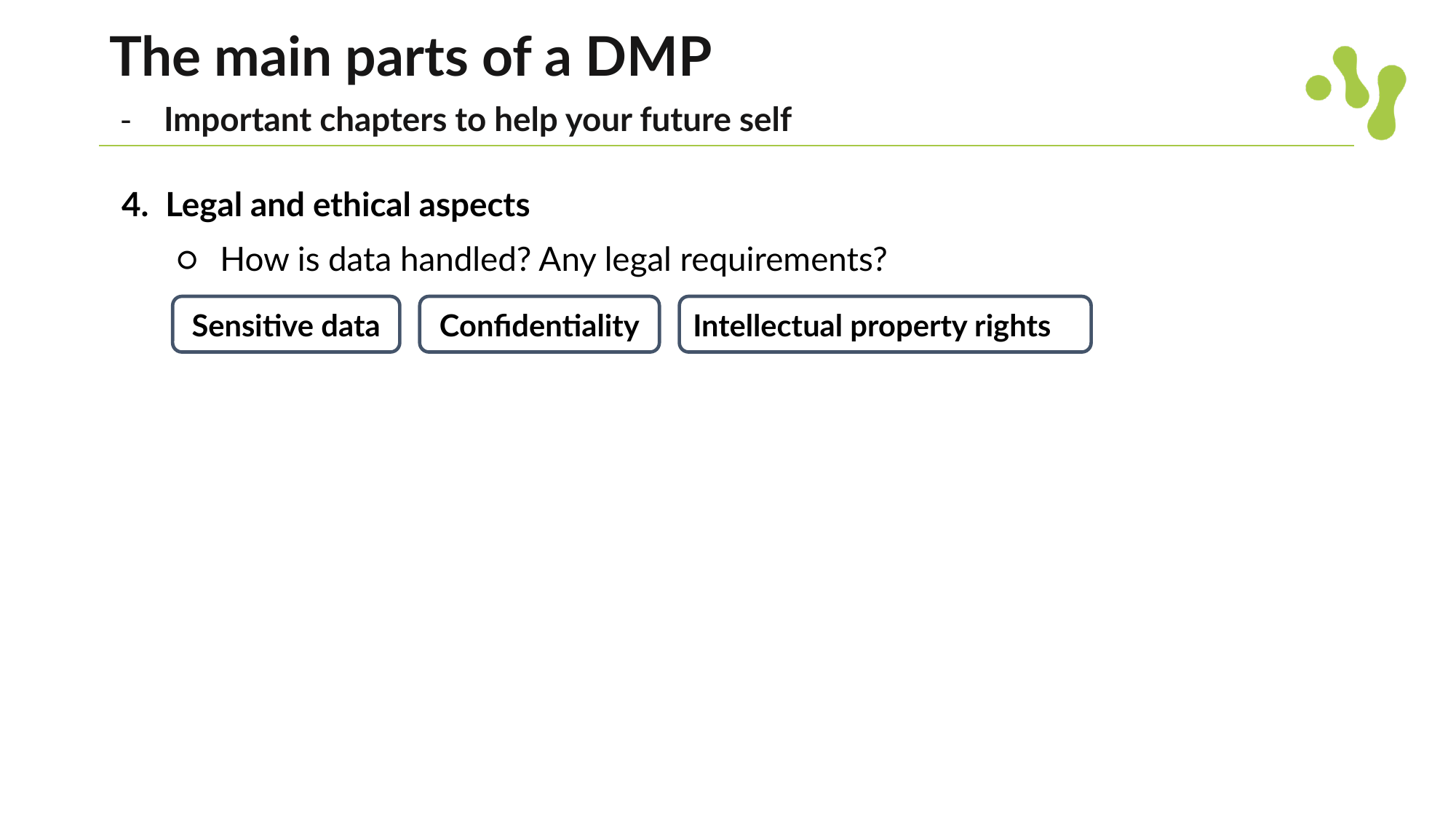

# The main parts of a DMP
Important chapters to help your future self
Legal and ethical aspects
How is data handled? Any legal requirements?
Sensitive data
Confidentiality
Intellectual property rights